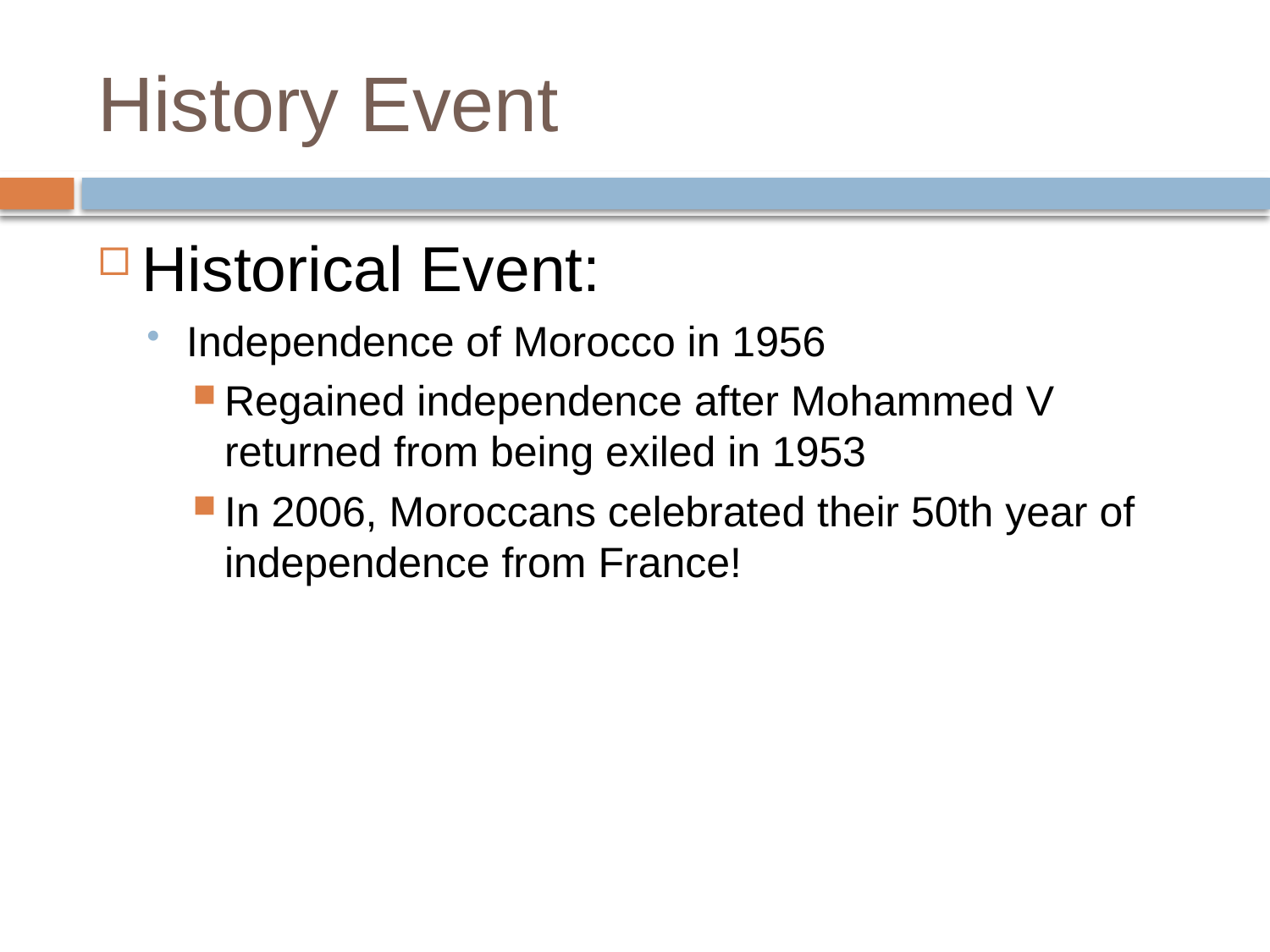

# History Event
Historical Event:
Independence of Morocco in 1956
Regained independence after Mohammed V returned from being exiled in 1953
In 2006, Moroccans celebrated their 50th year of independence from France!